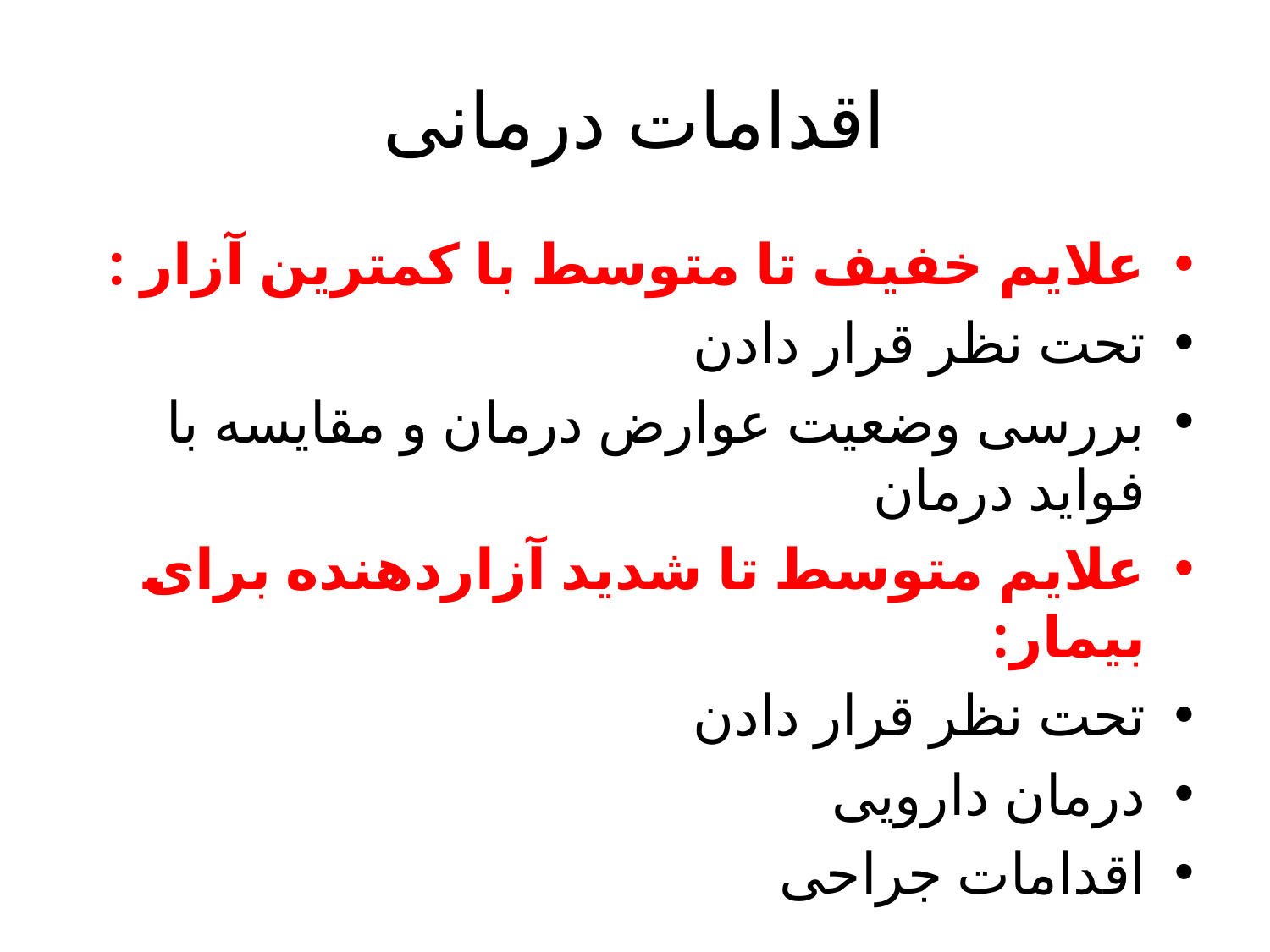

# اقدامات درمانی
علایم خفیف تا متوسط با کمترین آزار :
تحت نظر قرار دادن
بررسی وضعیت عوارض درمان و مقایسه با فواید درمان
علایم متوسط تا شدید آزاردهنده برای بیمار:
تحت نظر قرار دادن
درمان دارویی
اقدامات جراحی